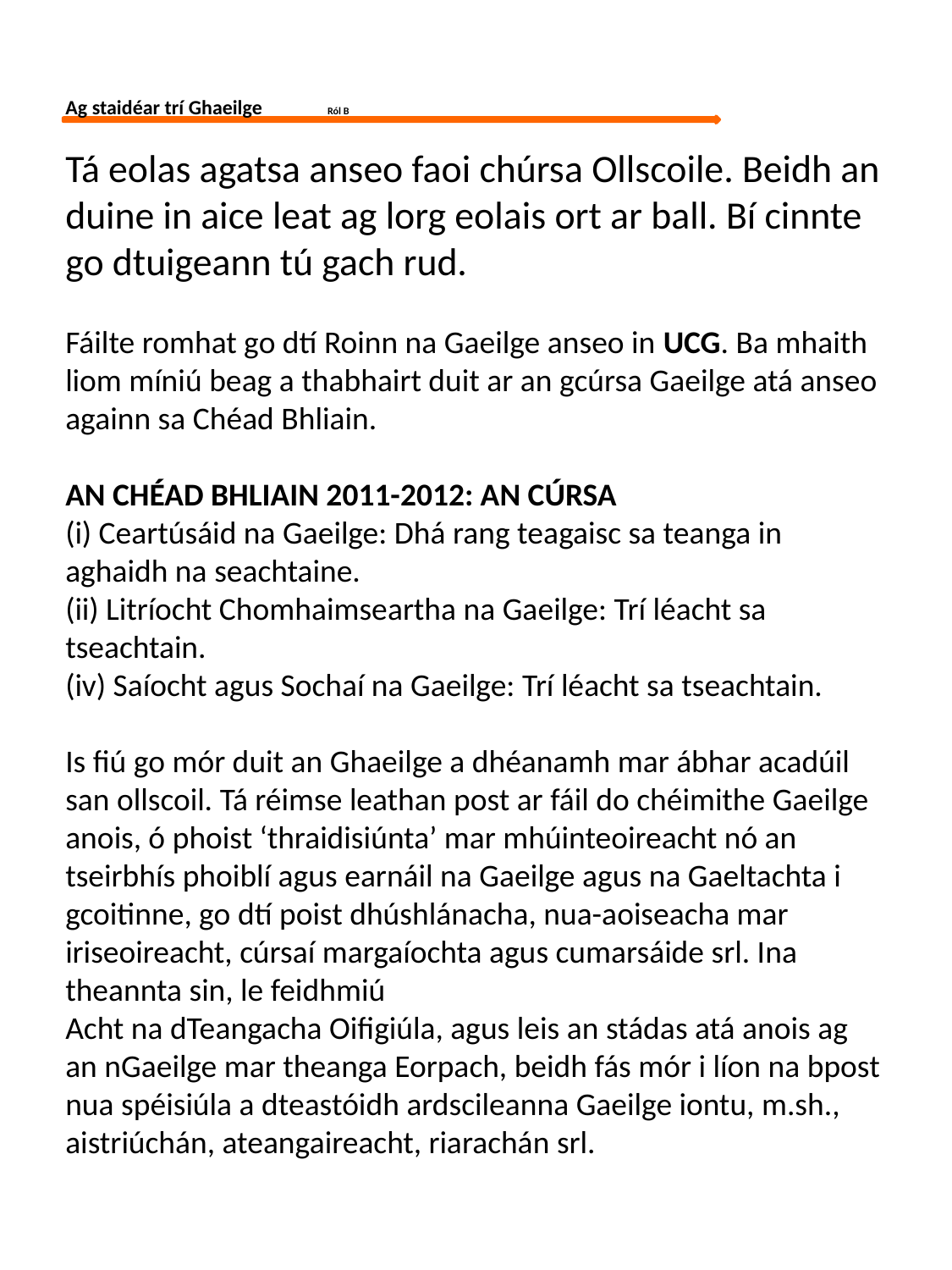

Ag staidéar trí Ghaeilge              Ról B

Tá eolas agatsa anseo faoi chúrsa Ollscoile. Beidh an duine in aice leat ag lorg eolais ort ar ball. Bí cinnte go dtuigeann tú gach rud.

Fáilte romhat go dtí Roinn na Gaeilge anseo in UCG. Ba mhaith liom míniú beag a thabhairt duit ar an gcúrsa Gaeilge atá anseo againn sa Chéad Bhliain.

AN CHÉAD BHLIAIN 2011-2012: AN CÚRSA
(i) Ceartúsáid na Gaeilge: Dhá rang teagaisc sa teanga in aghaidh na seachtaine.
(ii) Litríocht Chomhaimseartha na Gaeilge: Trí léacht sa tseachtain.
(iv) Saíocht agus Sochaí na Gaeilge: Trí léacht sa tseachtain.

Is fiú go mór duit an Ghaeilge a dhéanamh mar ábhar acadúil san ollscoil. Tá réimse leathan post ar fáil do chéimithe Gaeilge anois, ó phoist ‘thraidisiúnta’ mar mhúinteoireacht nó an tseirbhís phoiblí agus earnáil na Gaeilge agus na Gaeltachta i gcoitinne, go dtí poist dhúshlánacha, nua-aoiseacha mar iriseoireacht, cúrsaí margaíochta agus cumarsáide srl. Ina theannta sin, le feidhmiú
Acht na dTeangacha Oifigiúla, agus leis an stádas atá anois ag an nGaeilge mar theanga Eorpach, beidh fás mór i líon na bpost nua spéisiúla a dteastóidh ardscileanna Gaeilge iontu, m.sh., aistriúchán, ateangaireacht, riarachán srl.